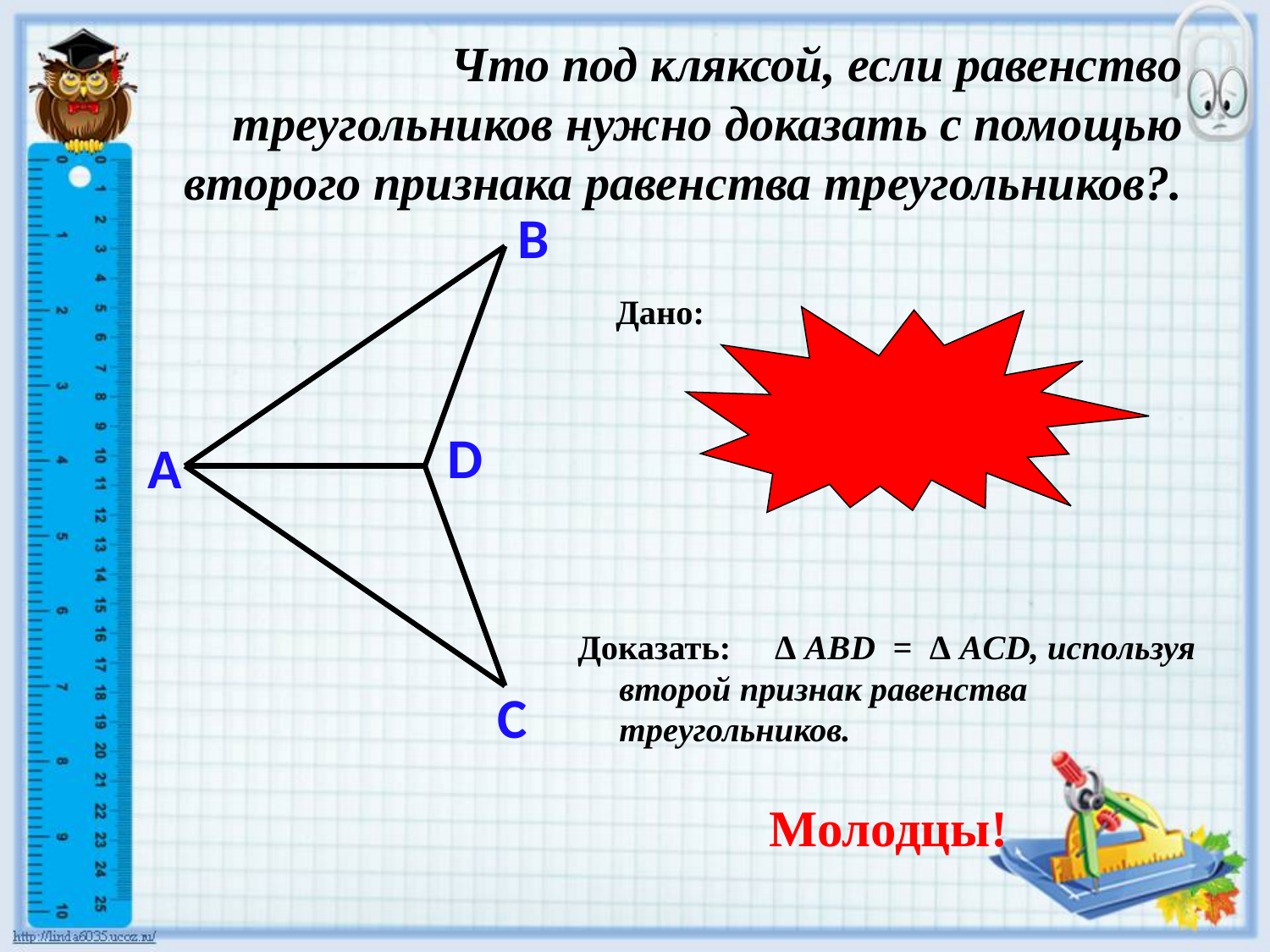

Что под кляксой, если равенство треугольников нужно доказать с помощью второго признака равенства треугольников?.
B

     Дано:

 ∠ BAD =∠ CAD,
∠ BDA=∠ CDA

Доказать:     Δ АВD  =  Δ ACD, используя второй признак равенства треугольников.

Молодцы!

D
A
C